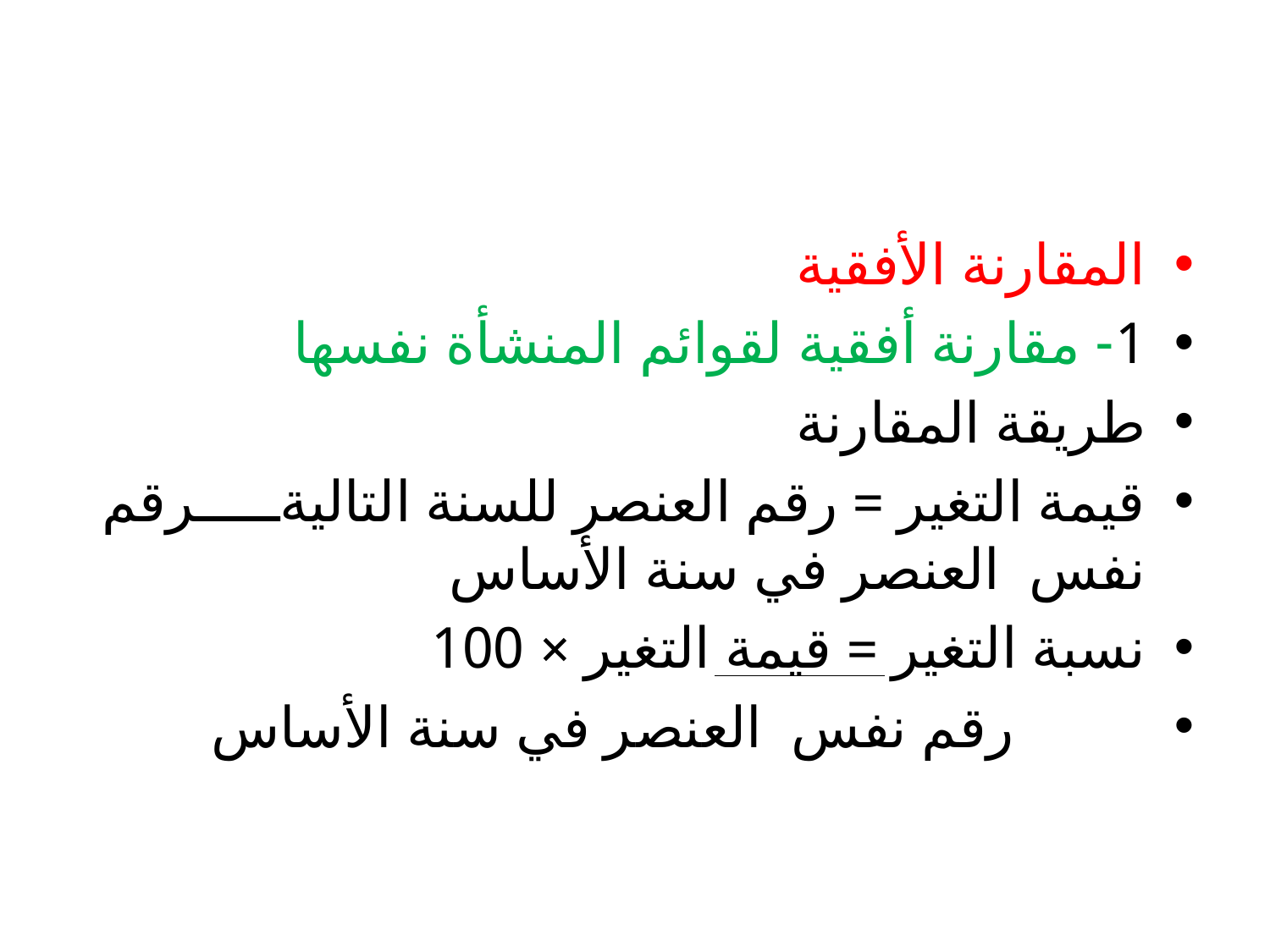

#
المقارنة الأفقية
1- مقارنة أفقية لقوائم المنشأة نفسها
طريقة المقارنة
قيمة التغير = رقم العنصر للسنة التاليةـــــرقم نفس  العنصر في سنة الأساس
نسبة التغير = قيمة التغير × 100
         رقم نفس  العنصر في سنة الأساس